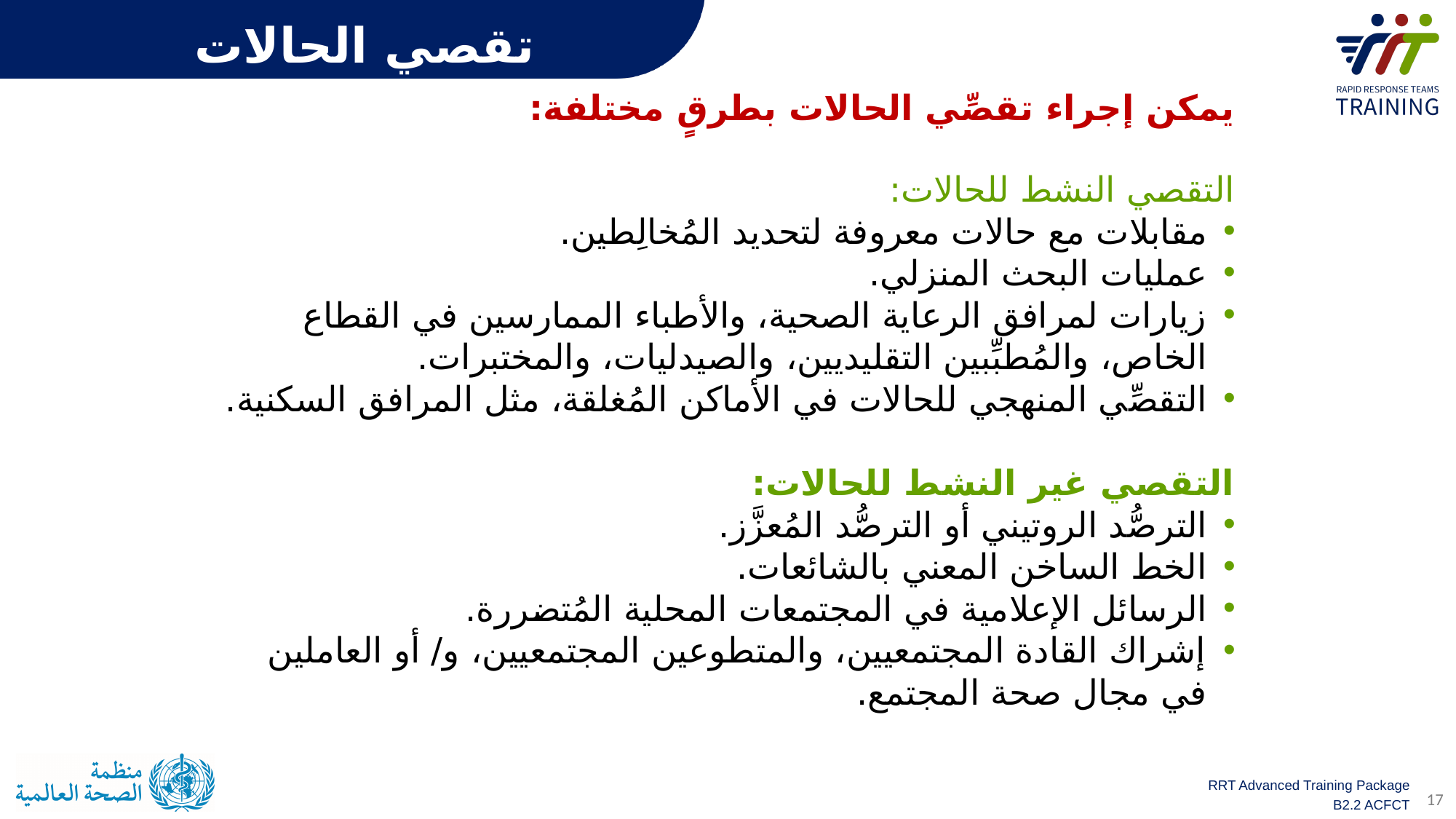

تقصي الحالات
يمكن إجراء تقصِّي الحالات بطرقٍ مختلفة:

التقصي النشط للحالات:
مقابلات مع حالات معروفة لتحديد المُخالِطين.
عمليات البحث المنزلي.
زيارات لمرافق الرعاية الصحية، والأطباء الممارسين في القطاع الخاص، والمُطبِّبين التقليديين، والصيدليات، والمختبرات.
التقصِّي المنهجي للحالات في الأماكن المُغلقة، مثل المرافق السكنية.

التقصي غير النشط للحالات:
الترصُّد الروتيني أو الترصُّد المُعزَّز.
الخط الساخن المعني بالشائعات.
الرسائل الإعلامية في المجتمعات المحلية المُتضررة.
إشراك القادة المجتمعيين، والمتطوعين المجتمعيين، و/ أو العاملين في مجال صحة المجتمع.